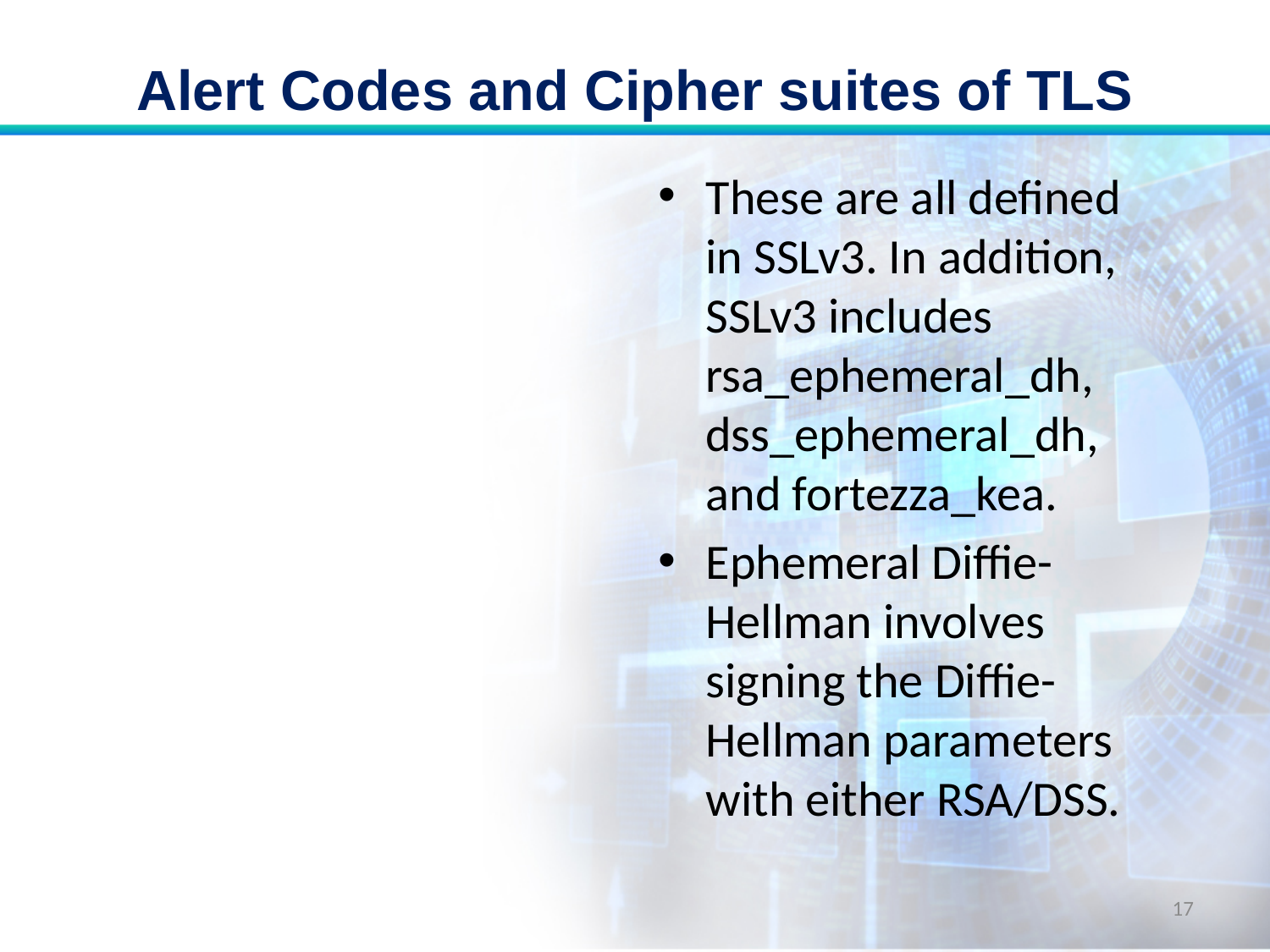

# Alert Codes and Cipher suites of TLS
These are all defined in SSLv3. In addition, SSLv3 includes rsa_ephemeral_dh, dss_ephemeral_dh, and fortezza_kea.
Ephemeral Diffie-Hellman involves signing the Diffie-Hellman parameters with either RSA/DSS.
17